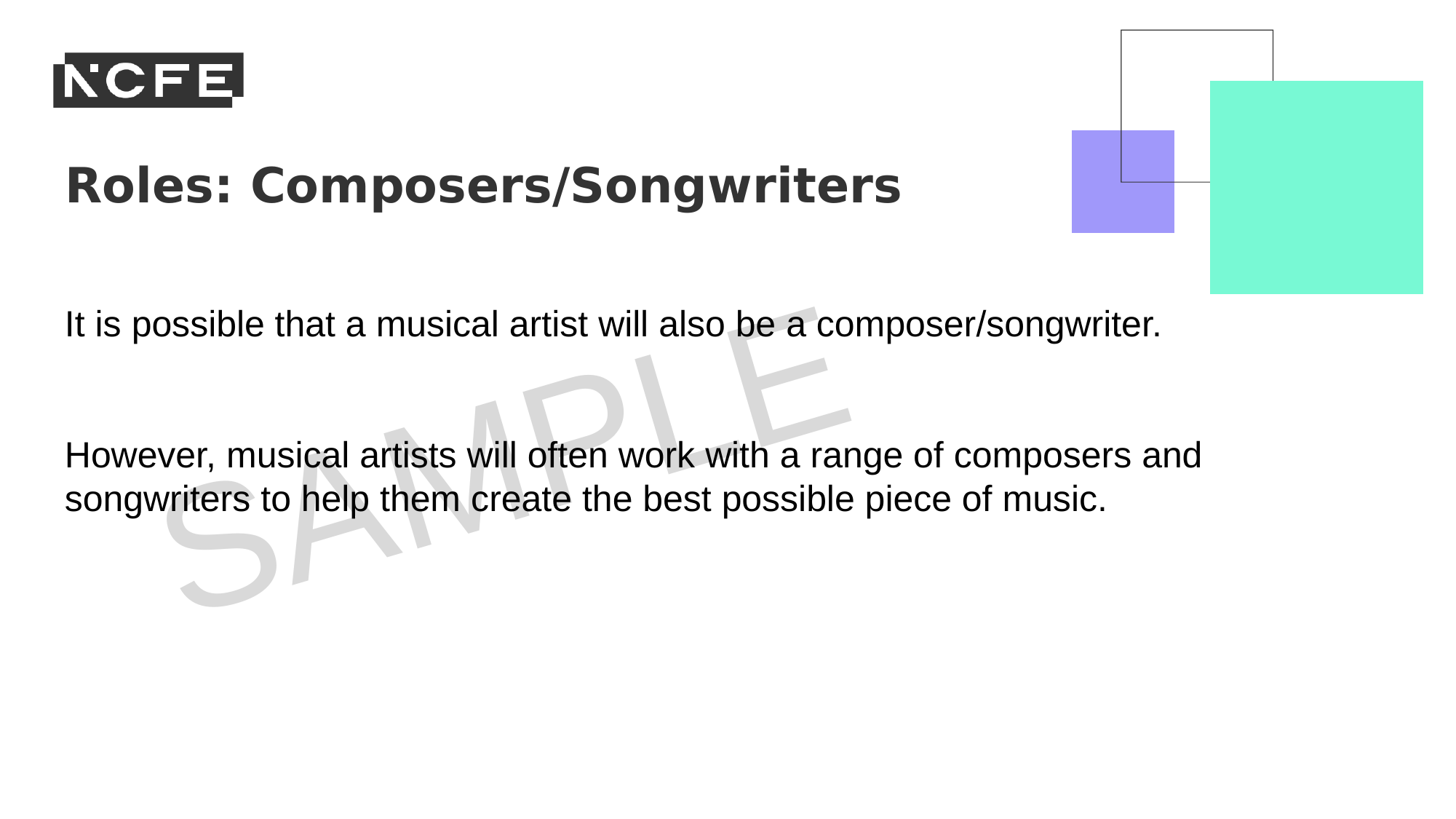

Roles: Composers/Songwriters

It is possible that a musical artist will also be a composer/songwriter.

However, musical artists will often work with a range of composers and songwriters to help them create the best possible piece of music.